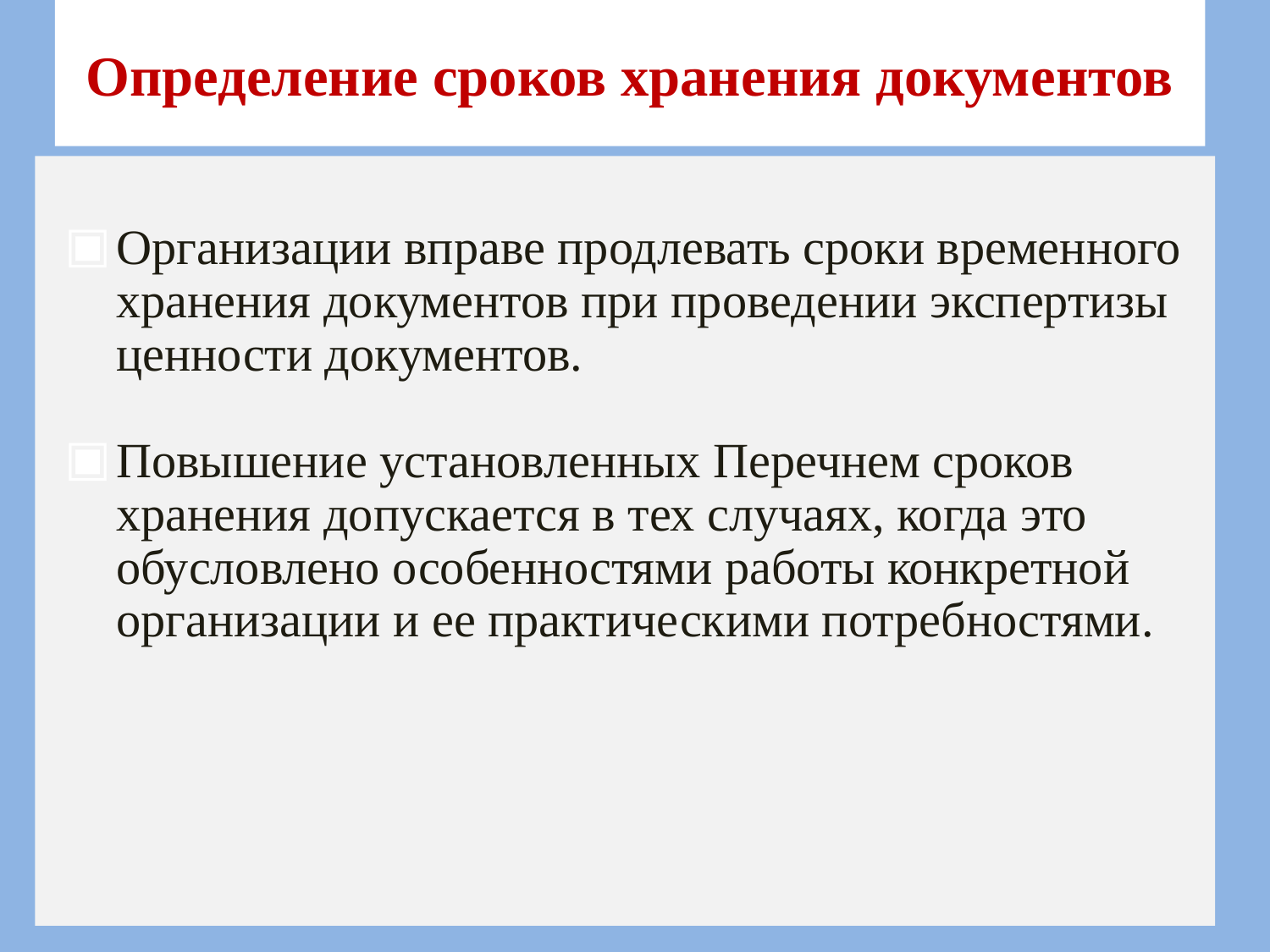

# Определение сроков хранения документов

Организации вправе продлевать сроки временного хранения документов при проведении экспертизы ценности документов.

Повышение установленных Перечнем сроков хранения допускается в тех случаях, когда это обусловлено особенностями работы конкретной организации и ее практическими потребностями.